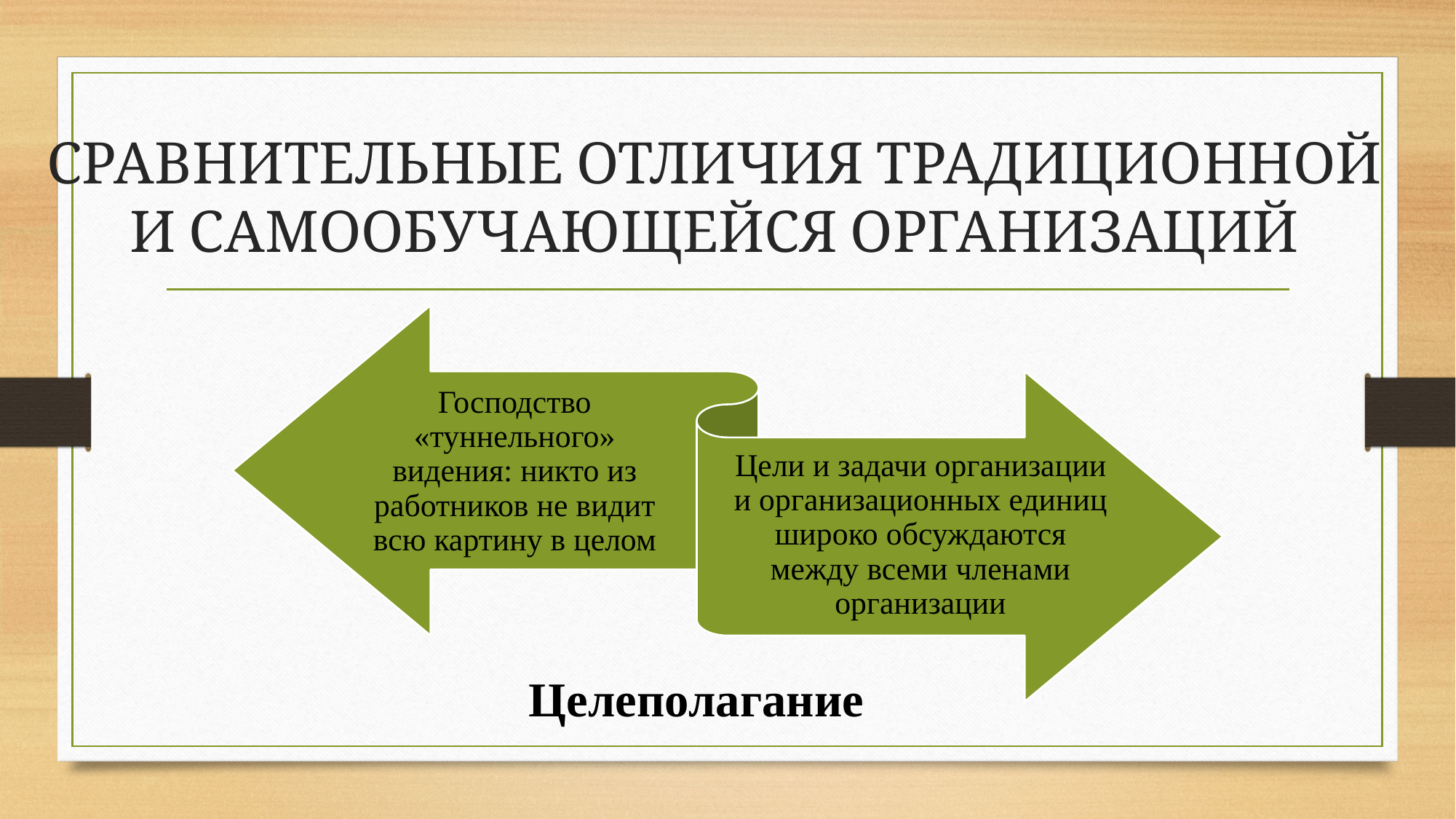

# СРАВНИТЕЛЬНЫЕ ОТЛИЧИЯ ТРАДИЦИОННОЙ И САМООБУЧАЮЩЕЙСЯ ОРГАНИЗАЦИЙ
Господство «туннельного» видения: никто из работников не видит всю картину в целом
Цели и задачи организации и организационных единиц широко обсуждаются между всеми членами организации
Целеполагание